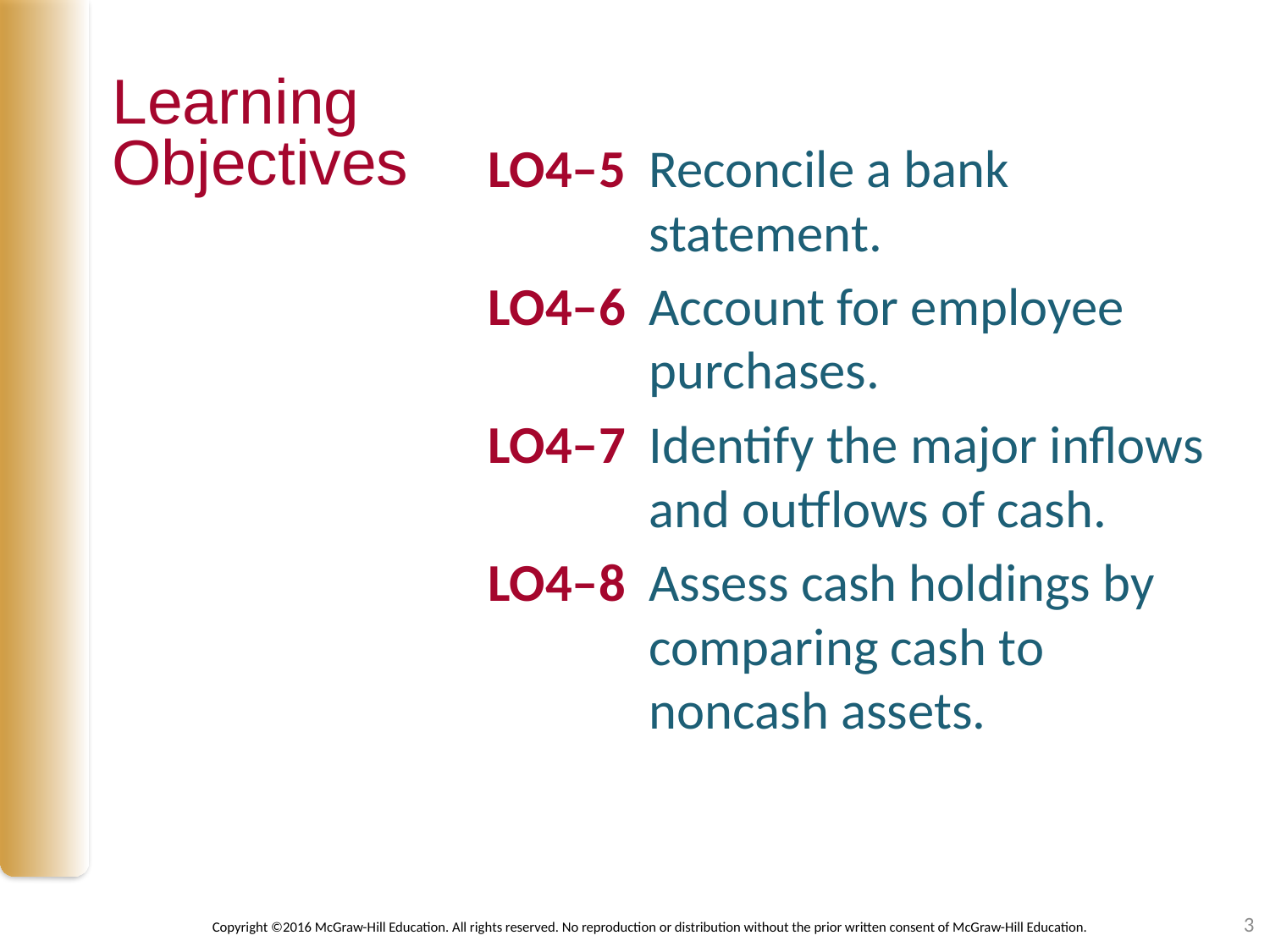

LO4–5	Reconcile a bank statement.
LO4–6	Account for employee purchases.
LO4–7	Identify the major inflows and outflows of cash.
LO4–8	Assess cash holdings by comparing cash to noncash assets.
3
Copyright ©2016 McGraw-Hill Education. All rights reserved. No reproduction or distribution without the prior written consent of McGraw-Hill Education.